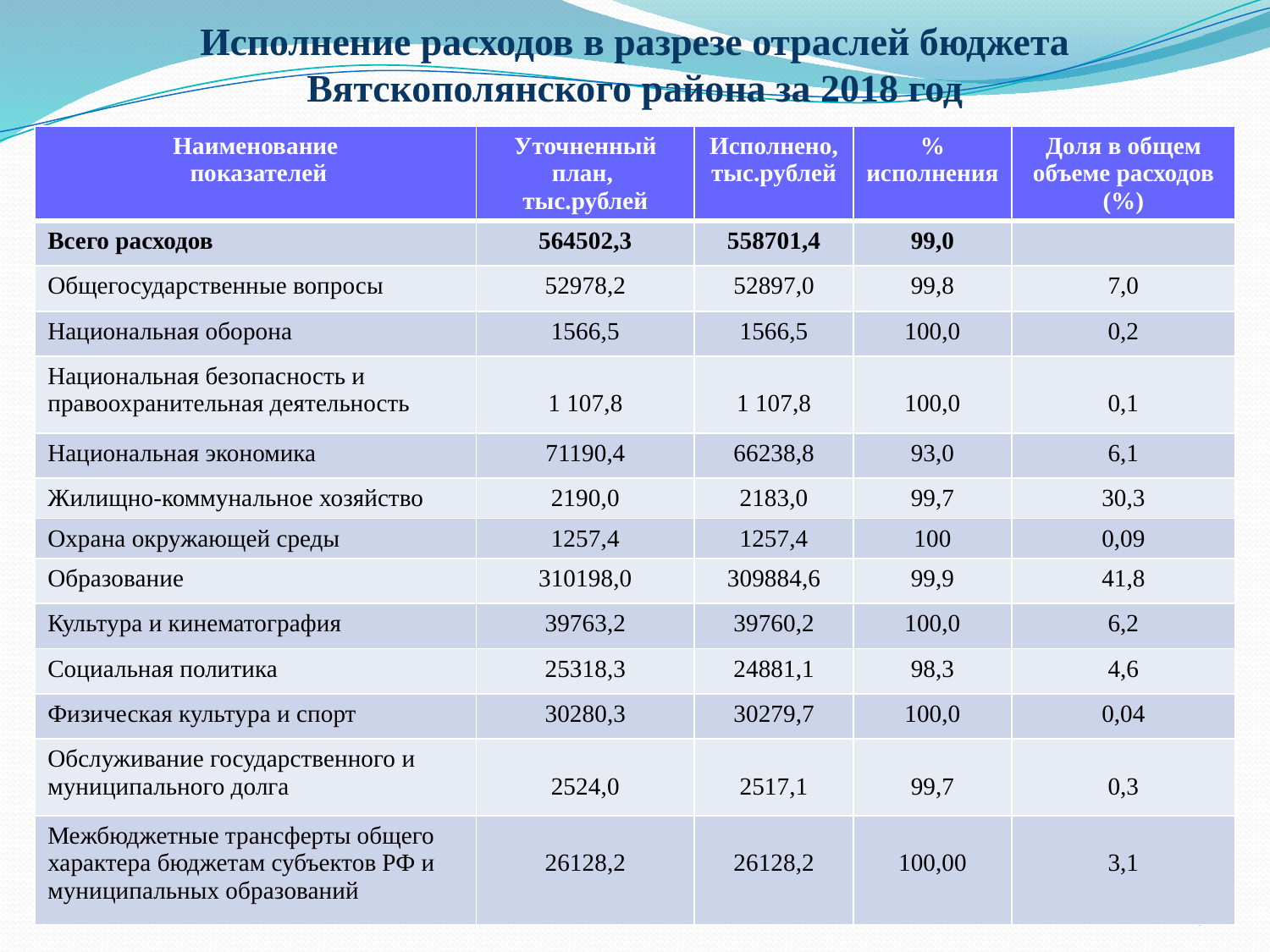

# Исполнение расходов в разрезе отраслей бюджета Вятскополянского района за 2018 год
| Наименование показателей | Уточненный план, тыс.рублей | Исполнено, тыс.рублей | % исполнения | Доля в общем объеме расходов (%) |
| --- | --- | --- | --- | --- |
| Всего расходов | 564502,3 | 558701,4 | 99,0 |  |
| Общегосударственные вопросы | 52978,2 | 52897,0 | 99,8 | 7,0 |
| Национальная оборона | 1566,5 | 1566,5 | 100,0 | 0,2 |
| Национальная безопасность и правоохранительная деятельность | 1 107,8 | 1 107,8 | 100,0 | 0,1 |
| Национальная экономика | 71190,4 | 66238,8 | 93,0 | 6,1 |
| Жилищно-коммунальное хозяйство | 2190,0 | 2183,0 | 99,7 | 30,3 |
| Охрана окружающей среды | 1257,4 | 1257,4 | 100 | 0,09 |
| Образование | 310198,0 | 309884,6 | 99,9 | 41,8 |
| Культура и кинематография | 39763,2 | 39760,2 | 100,0 | 6,2 |
| Социальная политика | 25318,3 | 24881,1 | 98,3 | 4,6 |
| Физическая культура и спорт | 30280,3 | 30279,7 | 100,0 | 0,04 |
| Обслуживание государственного и муниципального долга | 2524,0 | 2517,1 | 99,7 | 0,3 |
| Межбюджетные трансферты общего характера бюджетам субъектов РФ и муниципальных образований | 26128,2 | 26128,2 | 100,00 | 3,1 |
13